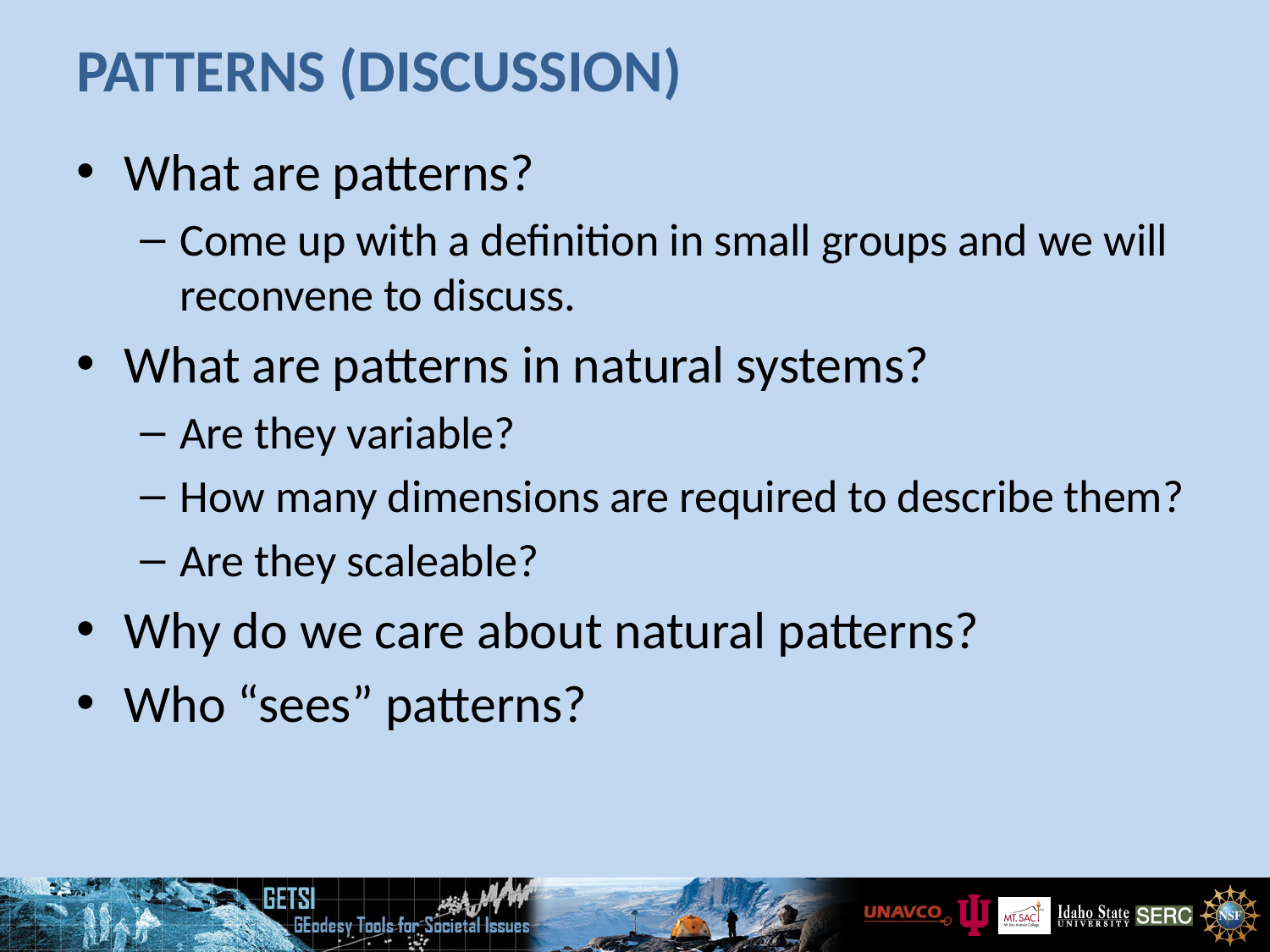

# Patterns (discussion)
What are patterns?
Come up with a definition in small groups and we will reconvene to discuss.
What are patterns in natural systems?
Are they variable?
How many dimensions are required to describe them?
Are they scaleable?
Why do we care about natural patterns?
Who “sees” patterns?